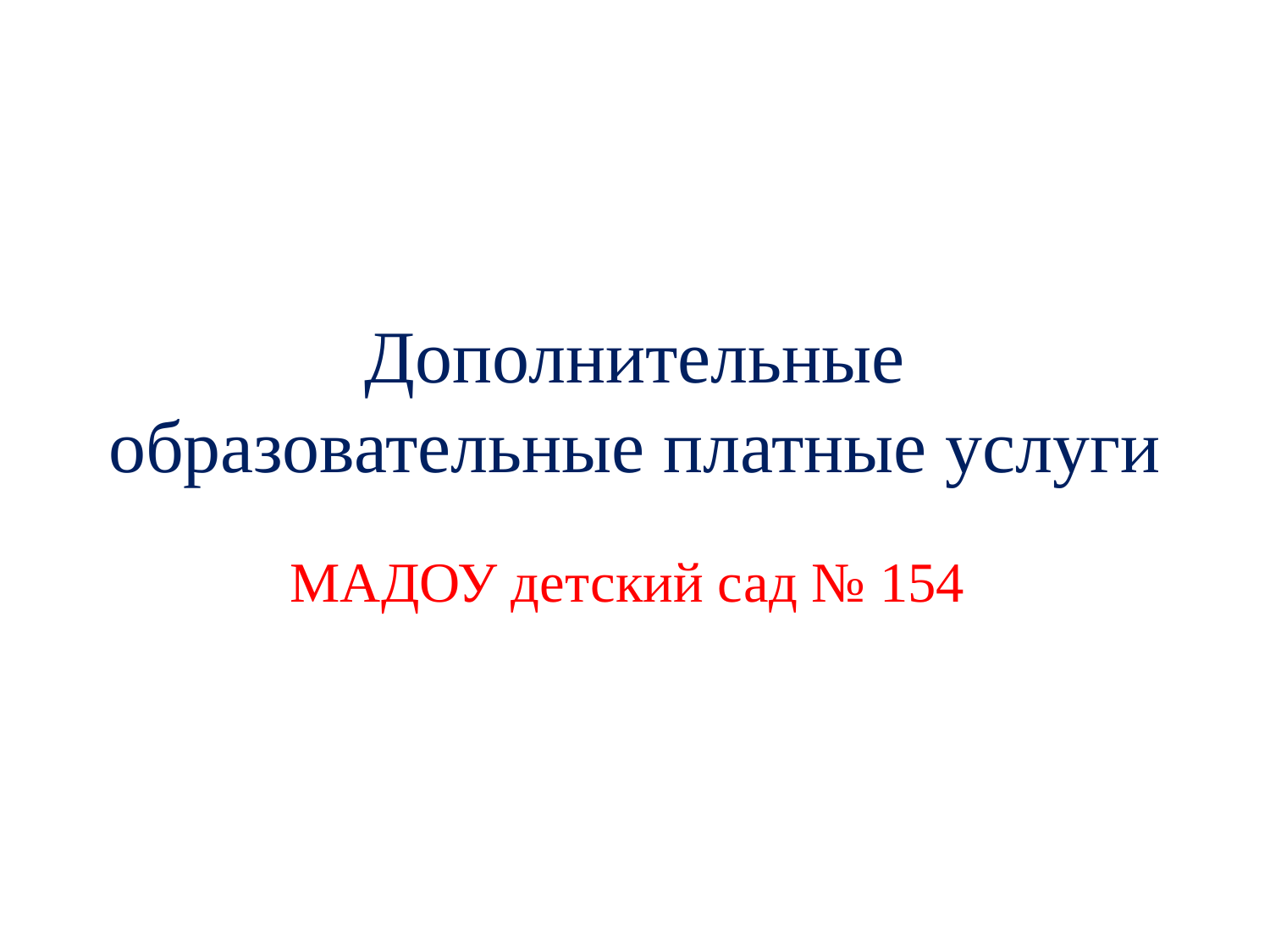

# Дополнительные образовательные платные услуги
МАДОУ детский сад № 154